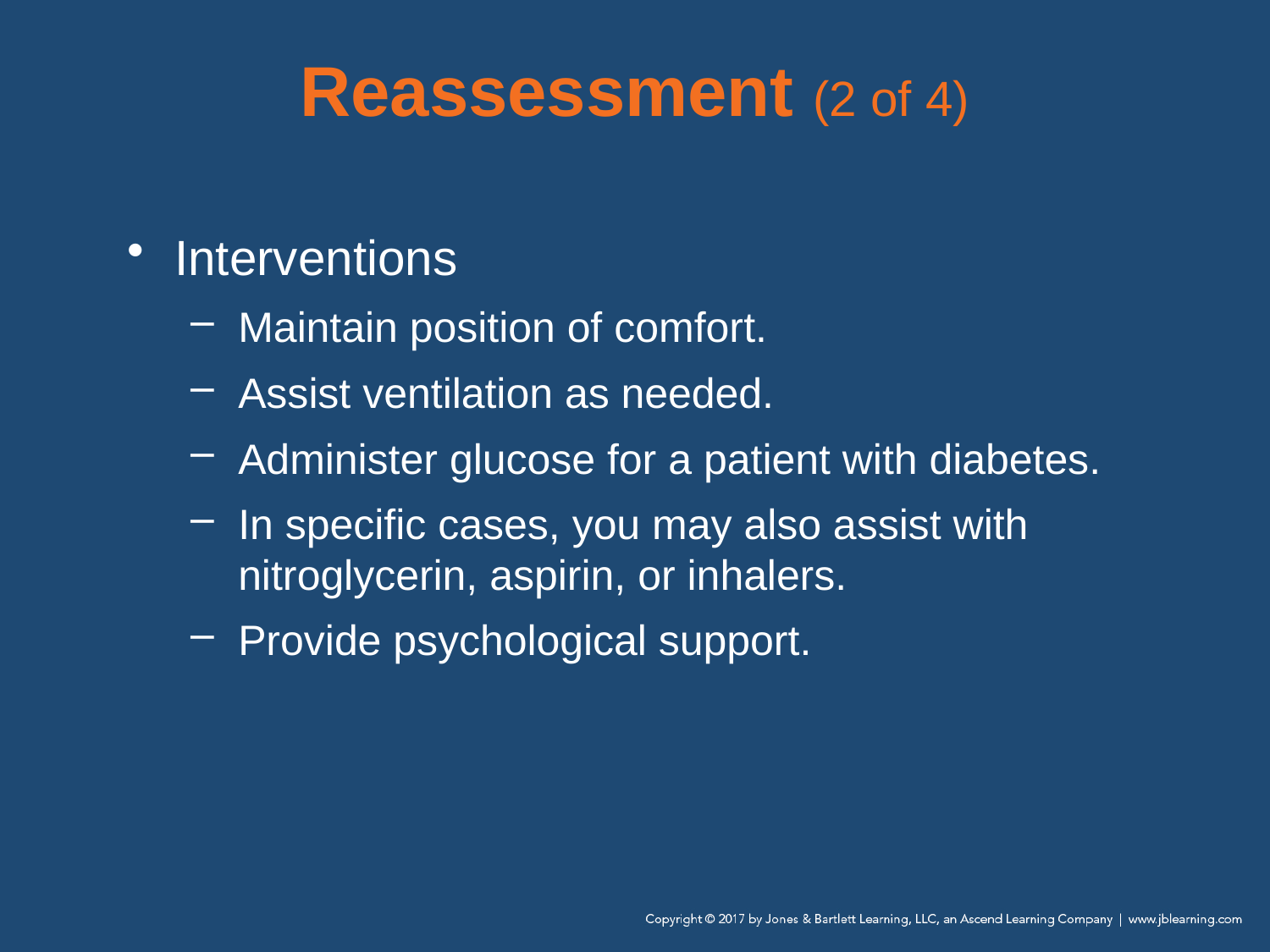

# Reassessment (2 of 4)
Interventions
Maintain position of comfort.
Assist ventilation as needed.
Administer glucose for a patient with diabetes.
In specific cases, you may also assist with nitroglycerin, aspirin, or inhalers.
Provide psychological support.